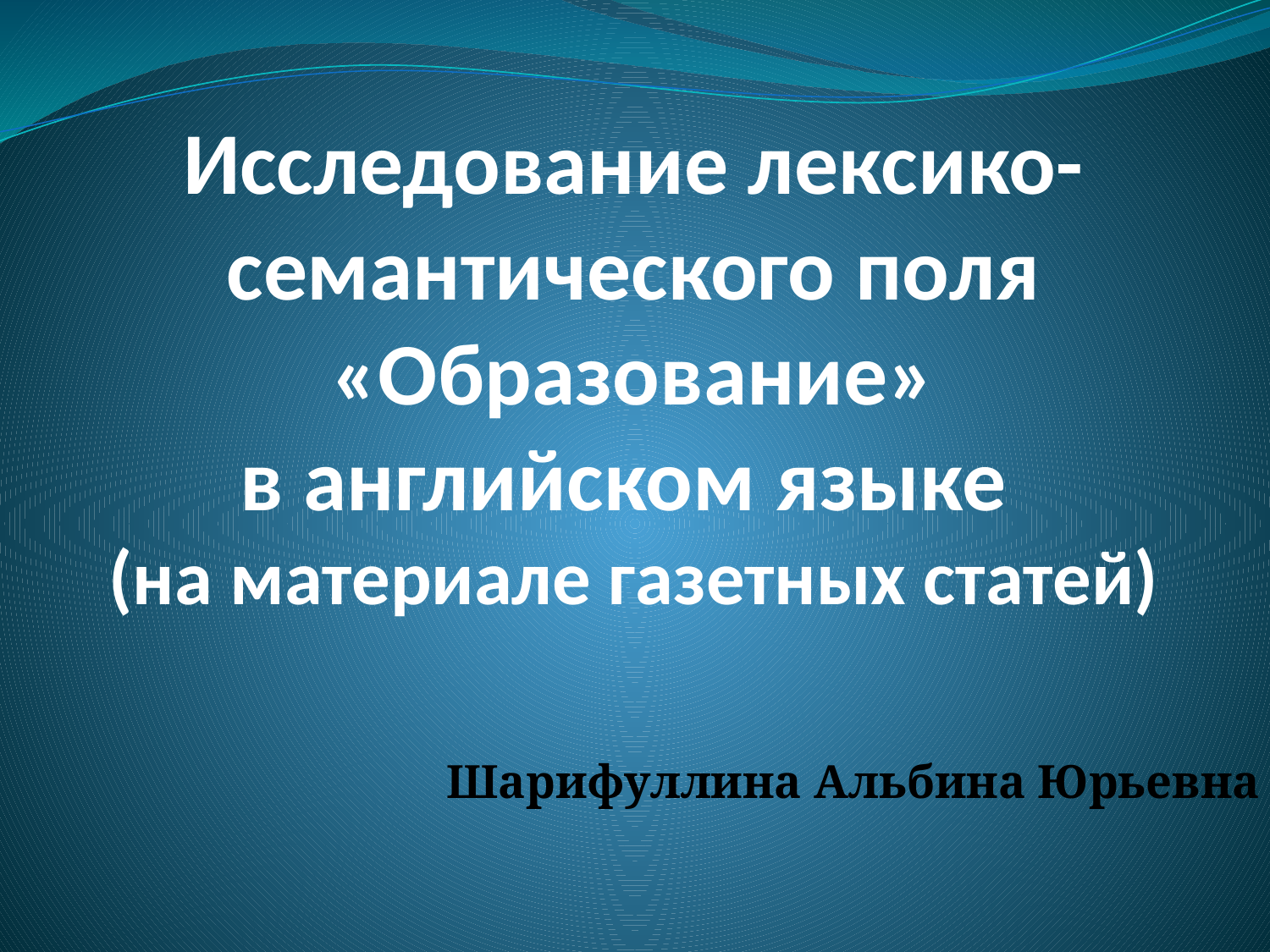

# Исследование лексико-семантического поля «Образование» в английском языке (на материале газетных статей)
Шарифуллина Альбина Юрьевна